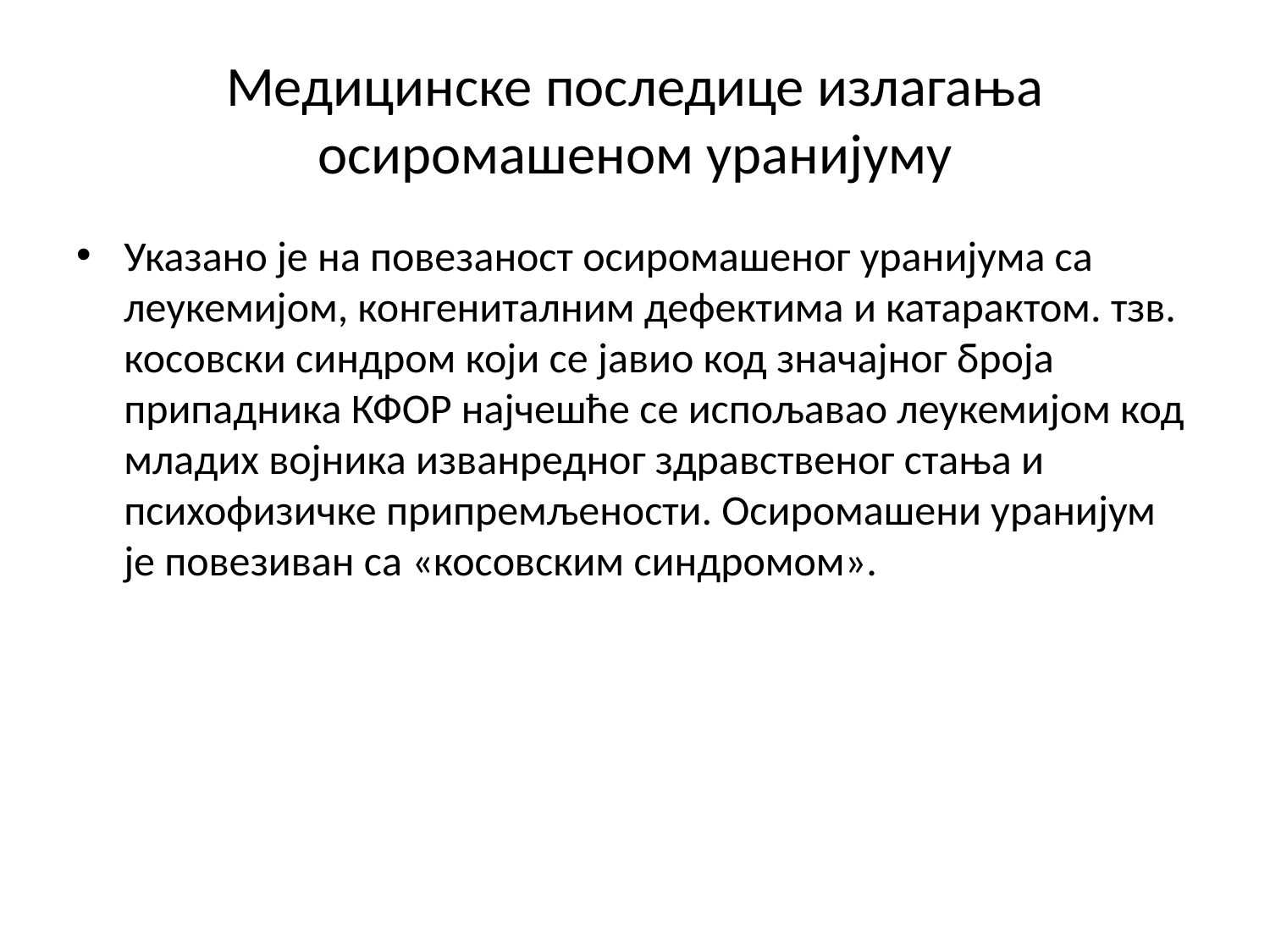

# Медицинске последице излагања осиромашеном уранијуму
Указано је на повезаност осиромашеног уранијума са леукемијом, конгениталним дефектима и катарактом. тзв. косовски синдром који се јавио код значајног броја припадника КФОР најчешће се испољавао леукемијом код младих војника изванредног здравственог стања и психофизичке припремљености. Осиромашени уранијум је повезиван са «косовским синдромом».